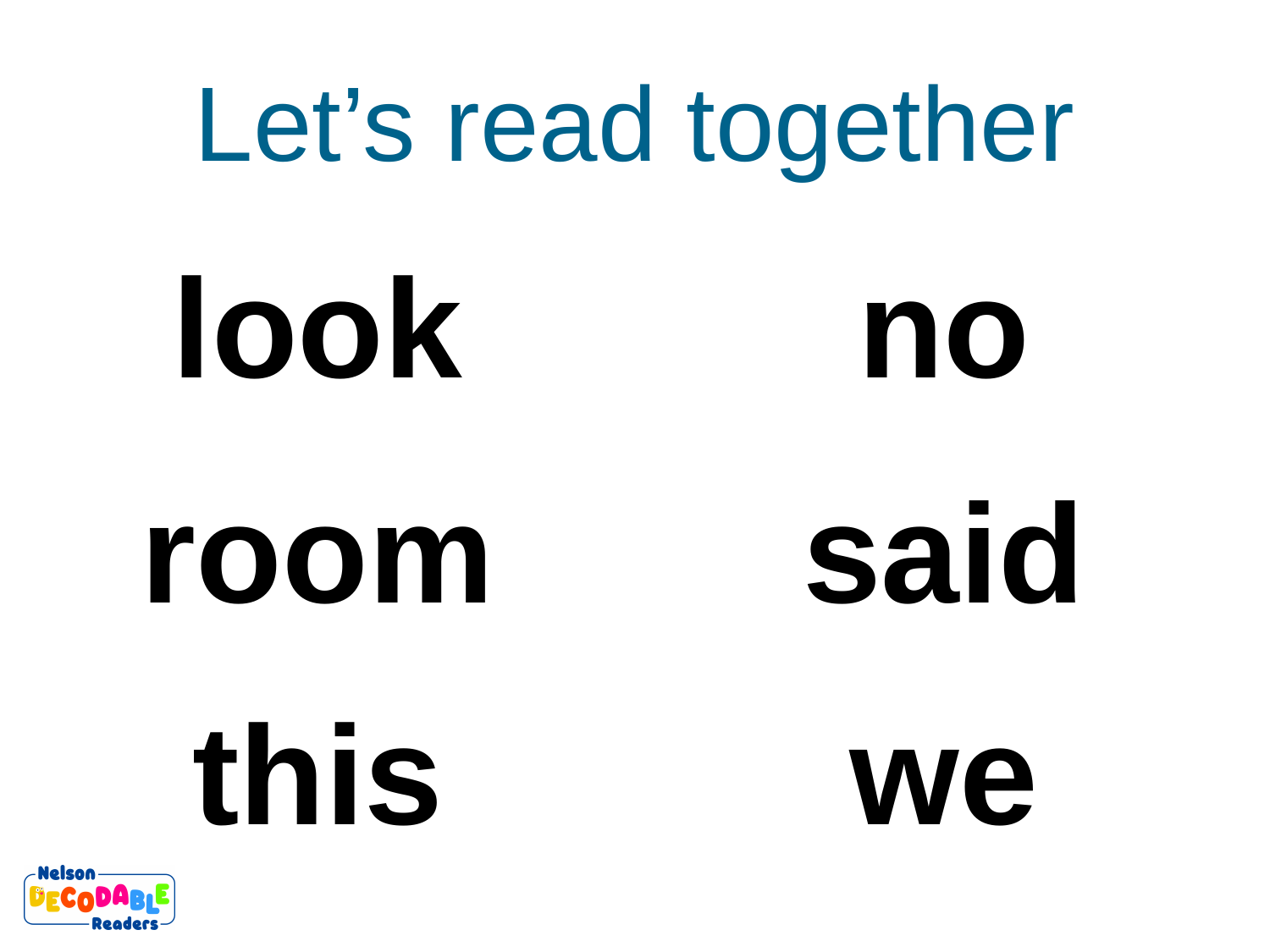

Let’s read together
look
no
room
said
this
we